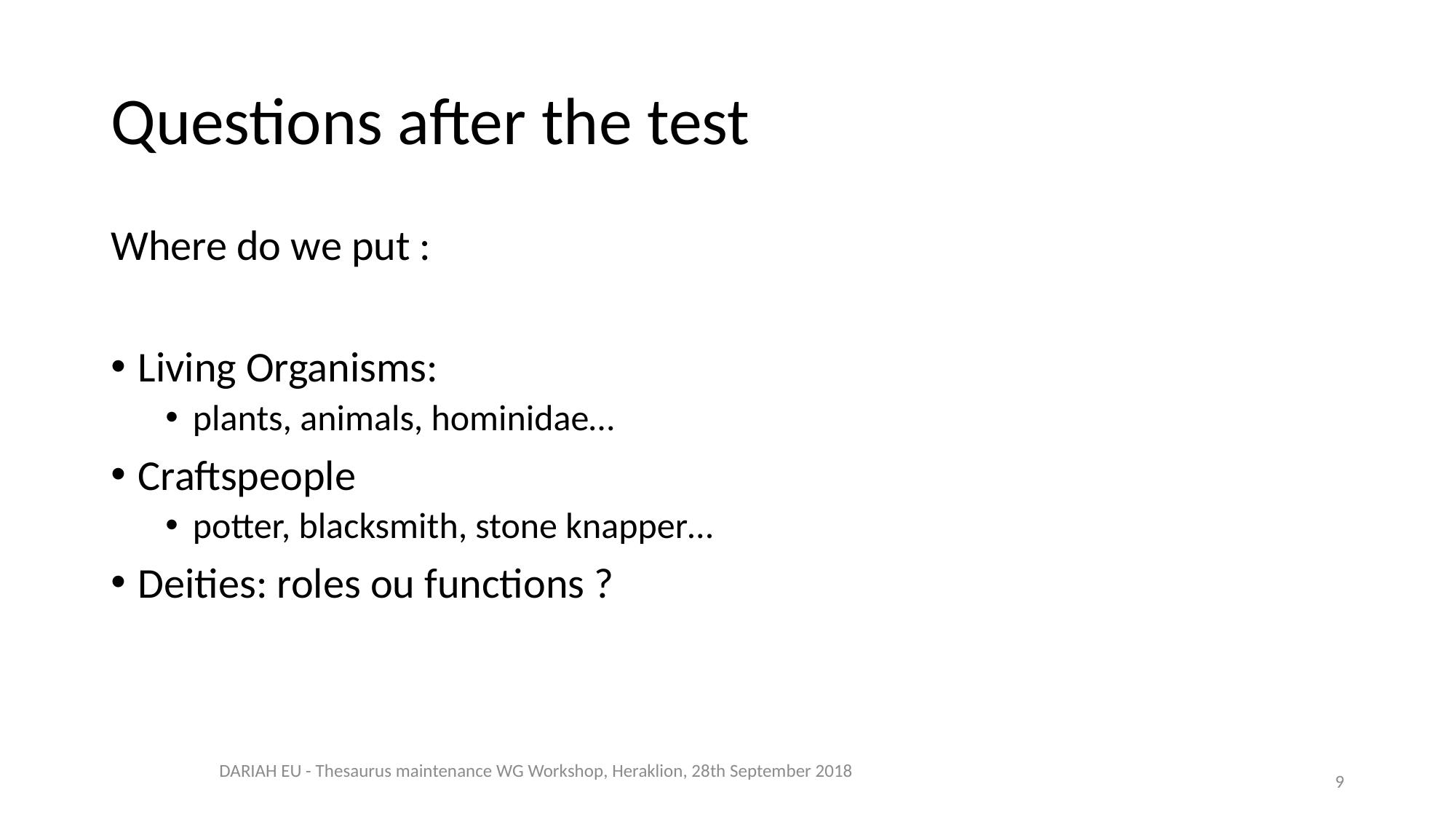

# Questions after the test
Where do we put :

Living Organisms:
plants, animals, hominidae…
Craftspeople
potter, blacksmith, stone knapper…
Deities: roles ou functions ?
DARIAH EU - Thesaurus maintenance WG Workshop, Heraklion, 28th September 2018

9